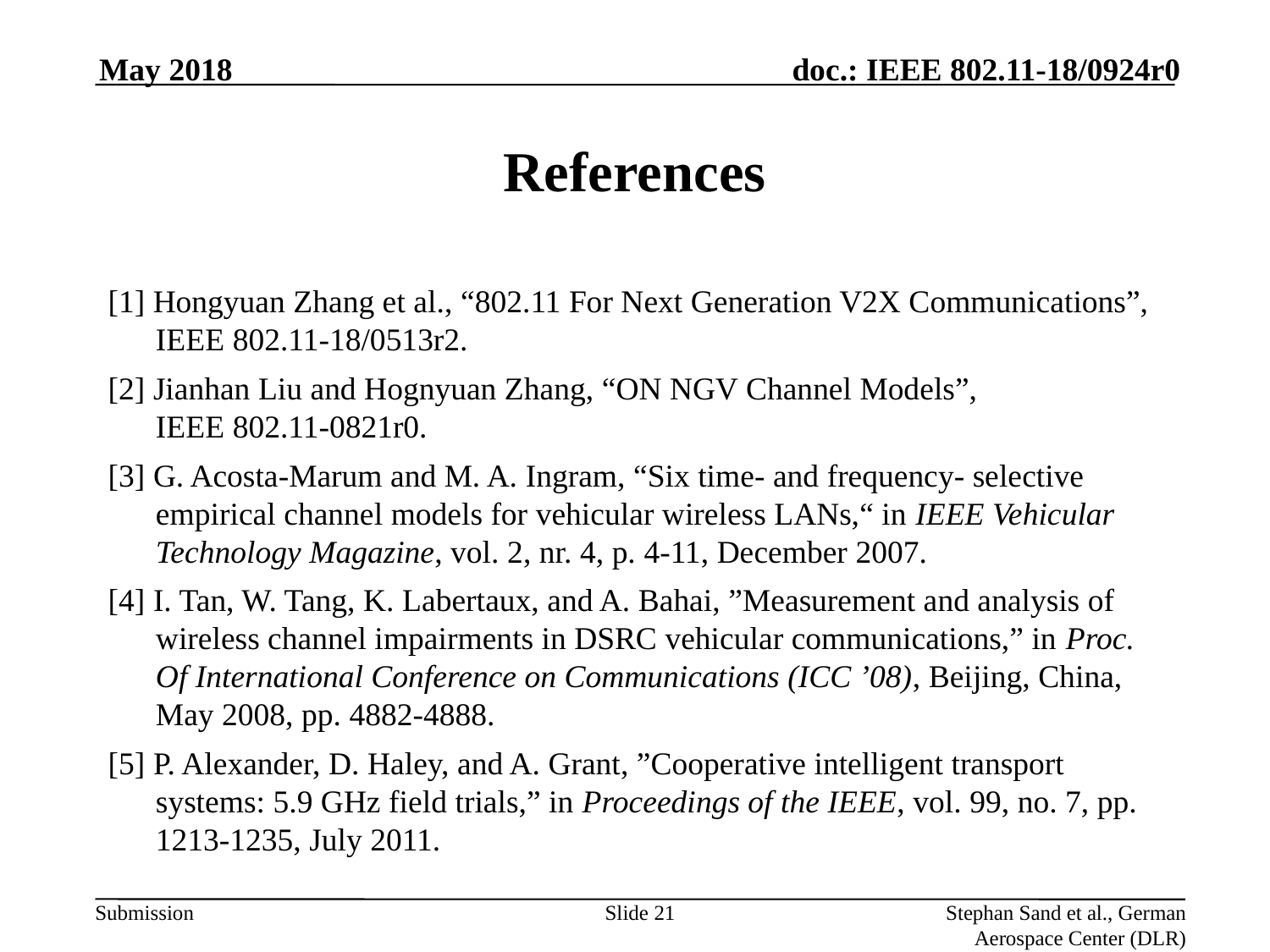

May 2018
# References
[1] Hongyuan Zhang et al., “802.11 For Next Generation V2X Communications”, IEEE 802.11-18/0513r2.
[2] Jianhan Liu and Hognyuan Zhang, “ON NGV Channel Models”,
IEEE 802.11-0821r0.
[3] G. Acosta-Marum and M. A. Ingram, “Six time- and frequency- selective empirical channel models for vehicular wireless LANs,“ in IEEE Vehicular Technology Magazine, vol. 2, nr. 4, p. 4-11, December 2007.
[4] I. Tan, W. Tang, K. Labertaux, and A. Bahai, ”Measurement and analysis of wireless channel impairments in DSRC vehicular communications,” in Proc. Of International Conference on Communications (ICC ’08), Beijing, China, May 2008, pp. 4882-4888.
[5] P. Alexander, D. Haley, and A. Grant, ”Cooperative intelligent transport systems: 5.9 GHz field trials,” in Proceedings of the IEEE, vol. 99, no. 7, pp. 1213-1235, July 2011.

Slide 21
Stephan Sand et al., German Aerospace Center (DLR)